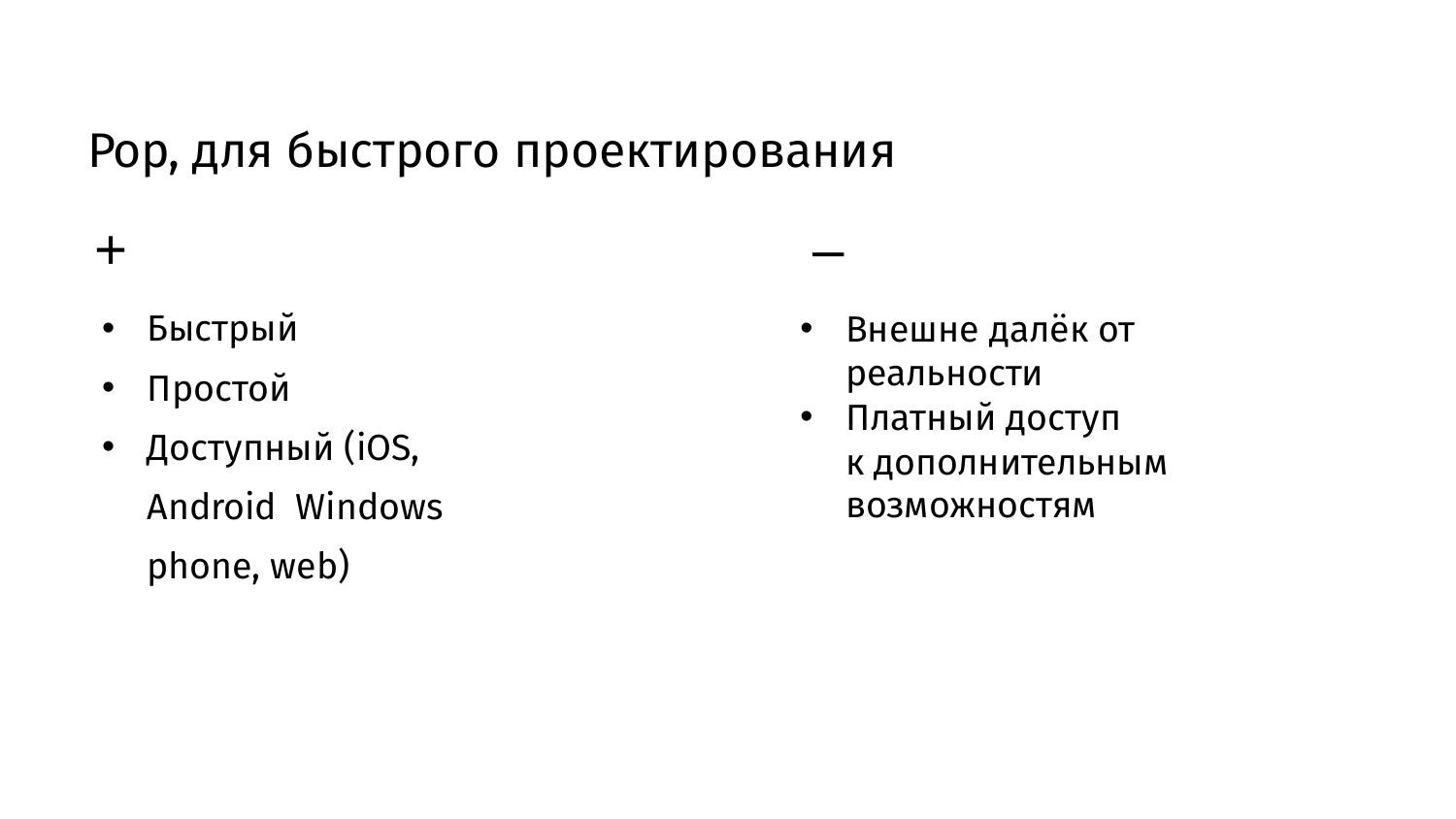

Pop, для быстрого проектирования
+
Быстрый
Простой
Доступный (iOS, Android  Windows phone, web)
–
Внешне далёк от реальности
Платный доступ
к дополнительным  возможностям